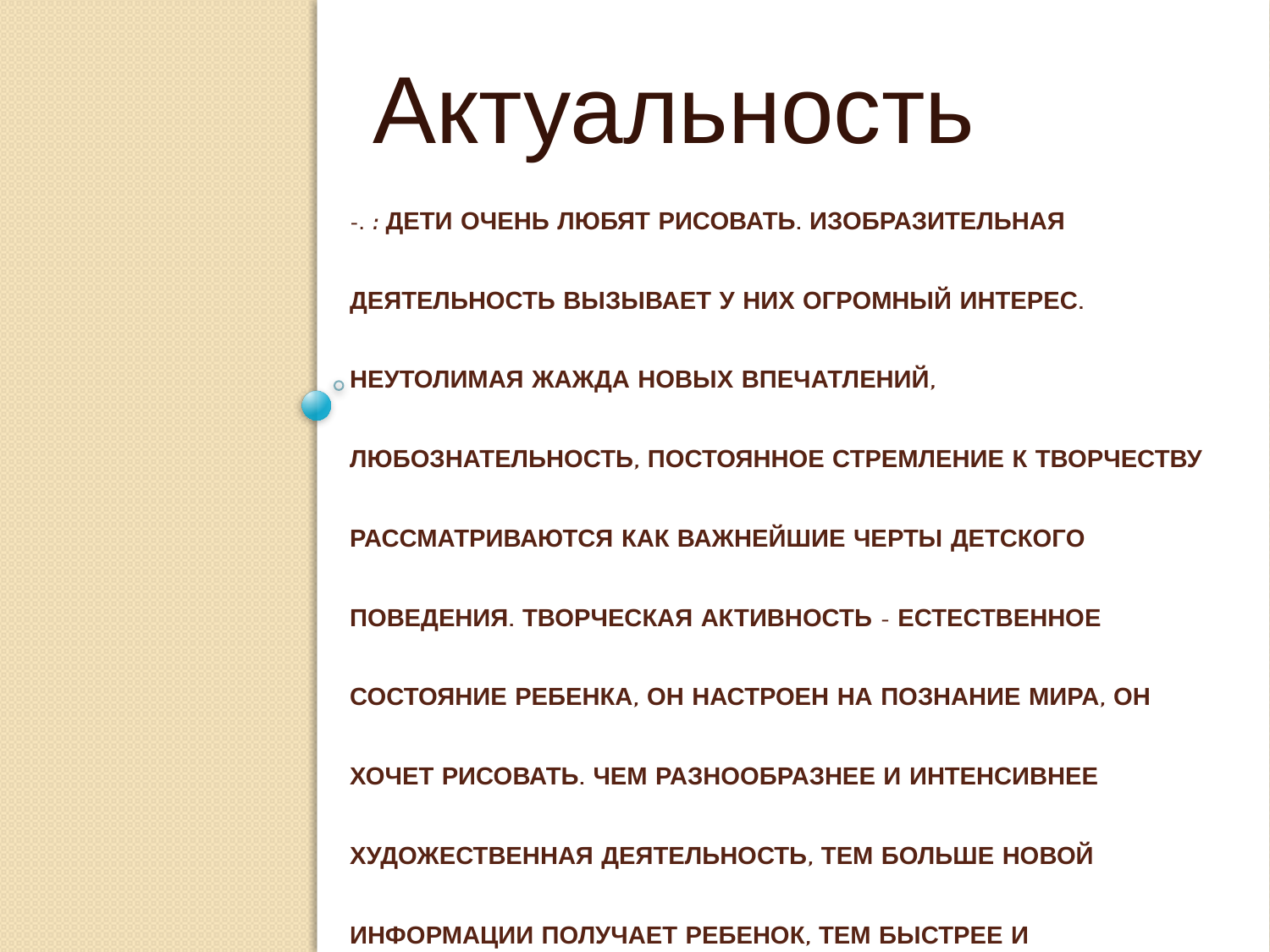

Актуальность
# -. : Дети очень любят рисовать. Изобразительная деятельность вызывает у них огромный интерес. Неутолимая жажда новых впечатлений, любознательность, постоянное стремление к творчеству рассматриваются как важнейшие черты детского поведения. Творческая активность - естественное состояние ребенка, он настроен на познание мира, он хочет рисовать. Чем разнообразнее и интенсивнее художественная деятельность, тем больше новой информации получает ребенок, тем быстрее и полноценнее он развивается.